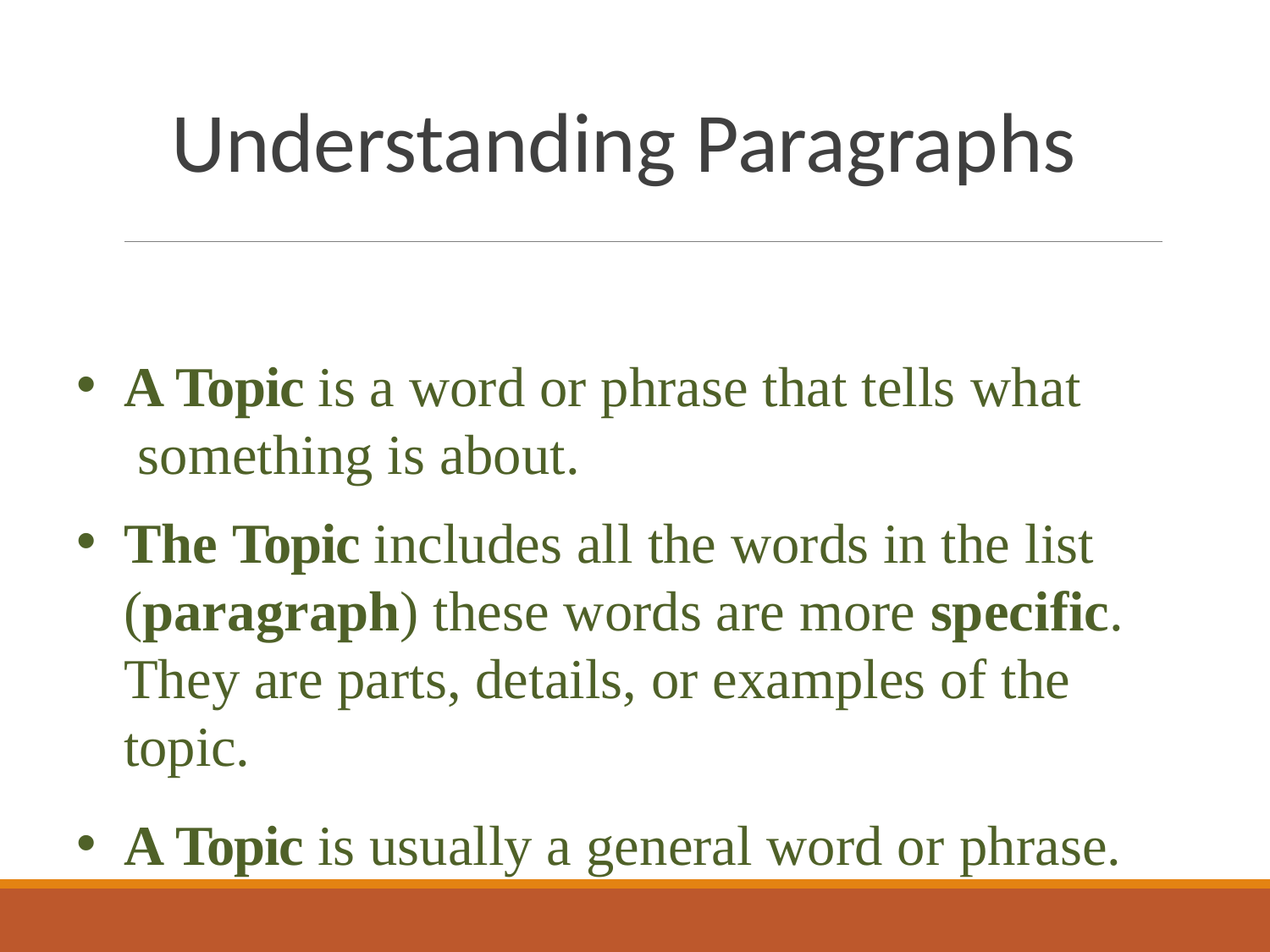

# Understanding Paragraphs

A Topic is a word or phrase that tells what  something is about.
The Topic includes all the words in the list  (paragraph) these words are more specific.  They are parts, details, or examples of the topic.
A Topic is usually a general word or phrase.